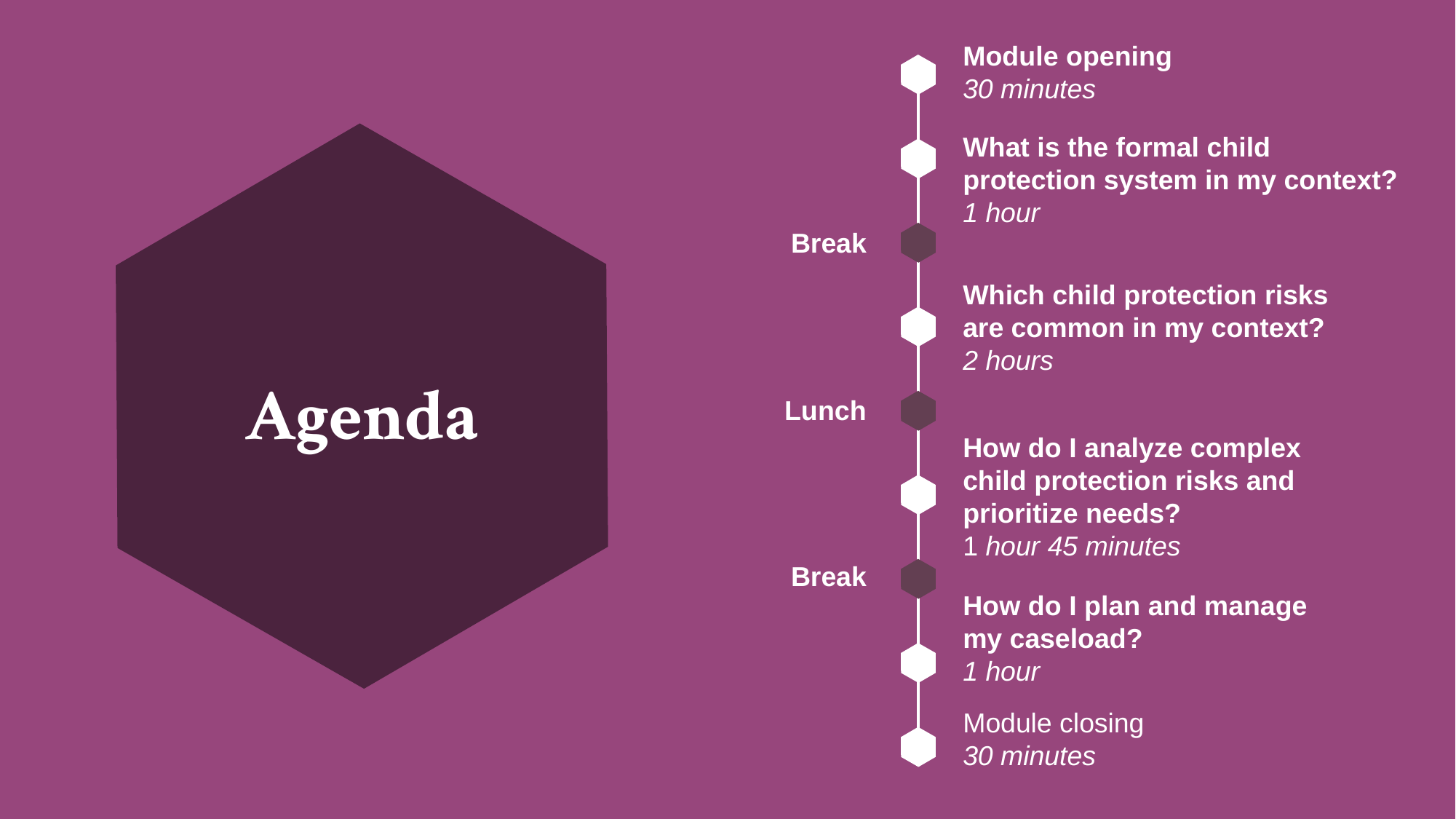

Module opening
30 minutes

What is the formal child protection system in my context?
1 hour

Break

Which child protection risks are common in my context?
2 hours

# Agenda
Lunch

How do I analyze complex child protection risks and prioritize needs?
1 hour 45 minutes

Break

How do I plan and manage my caseload?
1 hour

Module closing
30 minutes